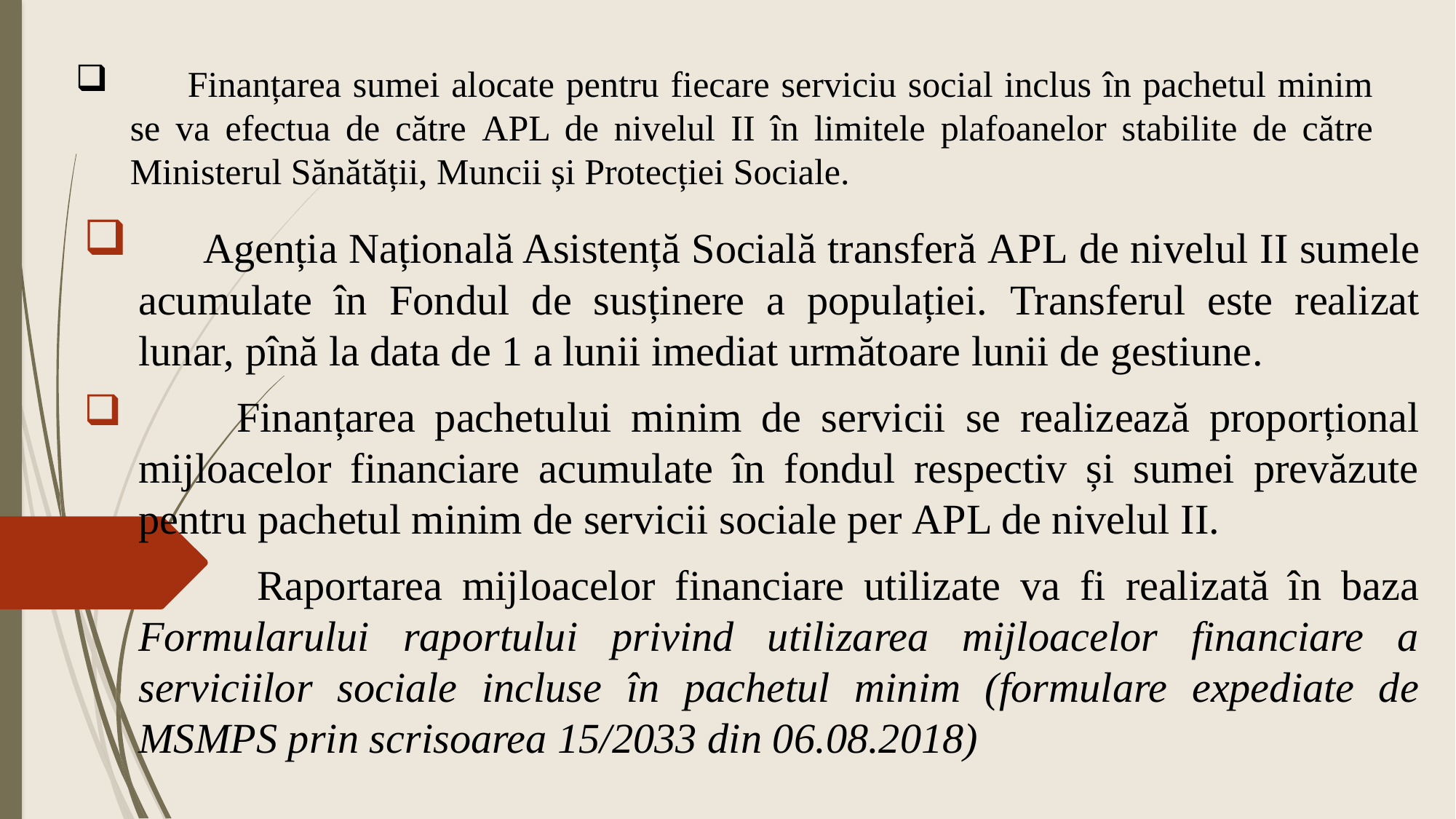

# Finanțarea sumei alocate pentru fiecare serviciu social inclus în pachetul minim se va efectua de către APL de nivelul II în limitele plafoanelor stabilite de către Ministerul Sănătății, Muncii și Protecției Sociale.
     Agenția Națională Asistență Socială transferă APL de nivelul II sumele acumulate în Fondul de susținere a populației. Transferul este realizat lunar, pînă la data de 1 a lunii imediat următoare lunii de gestiune.
     Finanțarea pachetului minim de servicii se realizează proporțional mijloacelor financiare acumulate în fondul respectiv și sumei prevăzute pentru pachetul minim de servicii sociale per APL de nivelul II.
      Raportarea mijloacelor financiare utilizate va fi realizată în baza Formularului raportului privind utilizarea mijloacelor financiare a serviciilor sociale incluse în pachetul minim (formulare expediate de MSMPS prin scrisoarea 15/2033 din 06.08.2018)